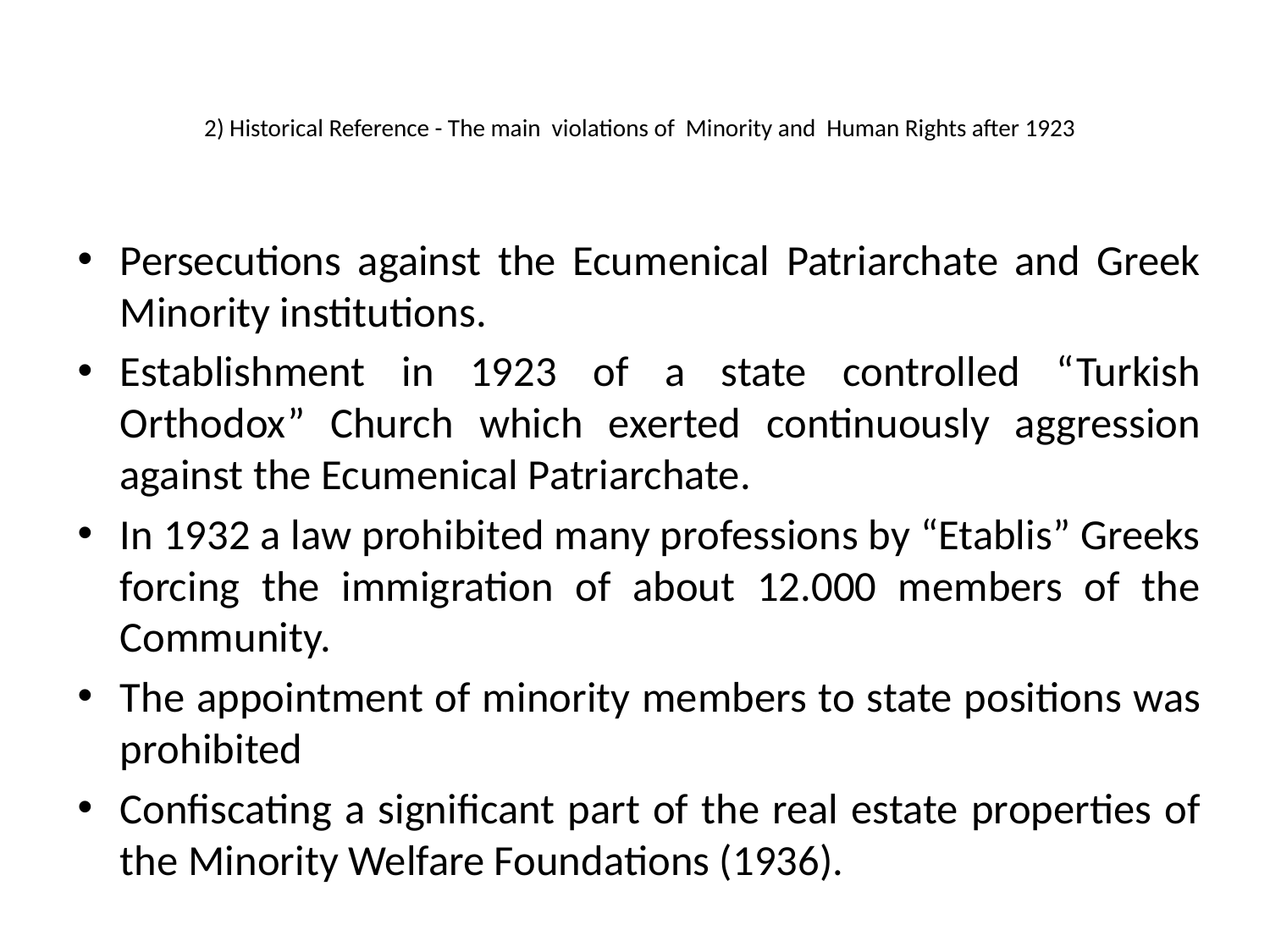

# 2) Historical Reference - The main  violations of  Minority and  Human Rights after 1923
Persecutions against the Ecumenical Patriarchate and Greek Minority institutions.
Establishment in 1923 of a state controlled “Turkish Orthodox” Church which exerted continuously aggression against the Ecumenical Patriarchate.
In 1932 a law prohibited many professions by “Etablis” Greeks forcing the immigration of about 12.000 members of the Community.
The appointment of minority members to state positions was prohibited
Confiscating a significant part of the real estate properties of the Minority Welfare Foundations (1936).